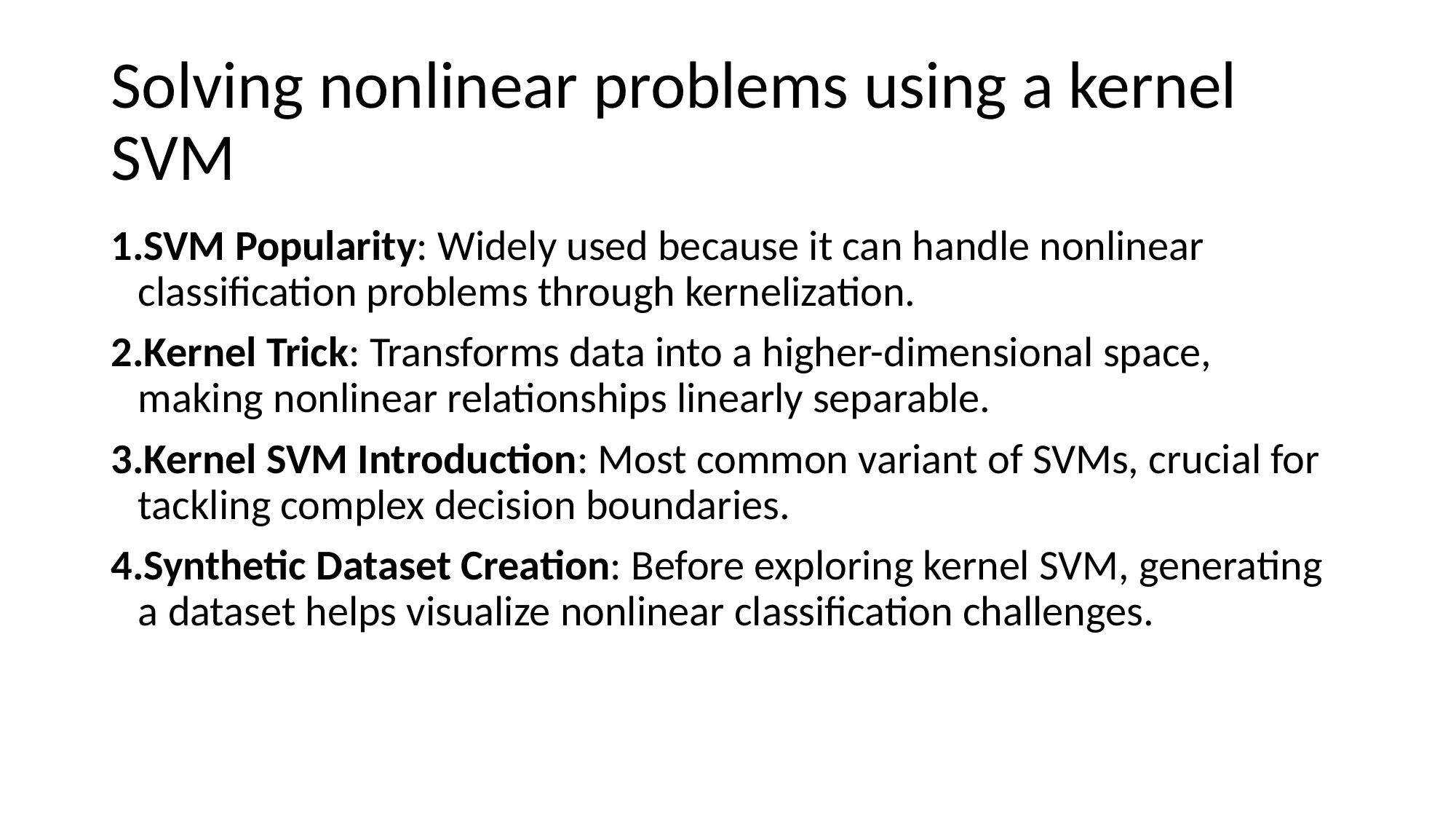

# Solving nonlinear problems using a kernel SVM
SVM Popularity: Widely used because it can handle nonlinear classification problems through kernelization.
Kernel Trick: Transforms data into a higher-dimensional space, making nonlinear relationships linearly separable.
Kernel SVM Introduction: Most common variant of SVMs, crucial for tackling complex decision boundaries.
Synthetic Dataset Creation: Before exploring kernel SVM, generating a dataset helps visualize nonlinear classification challenges.